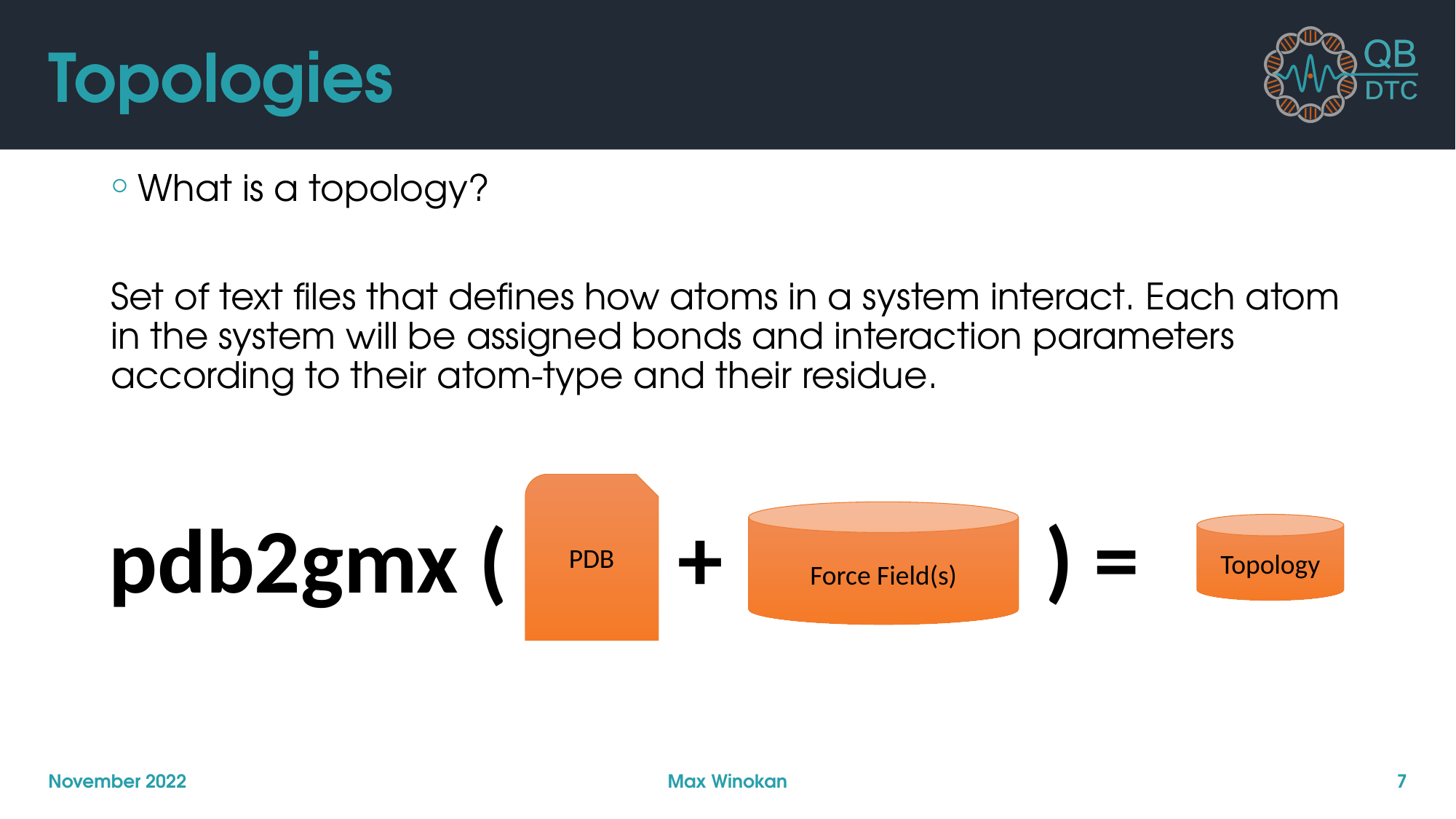

# Topologies
What is a topology?

Set of text files that defines how atoms in a system interact. Each atom in the system will be assigned bonds and interaction parameters according to their atom-type and their residue.

PDB
+
) =
pdb2gmx (

Force Field(s)

Topology
November 2022
Max Winokan
7